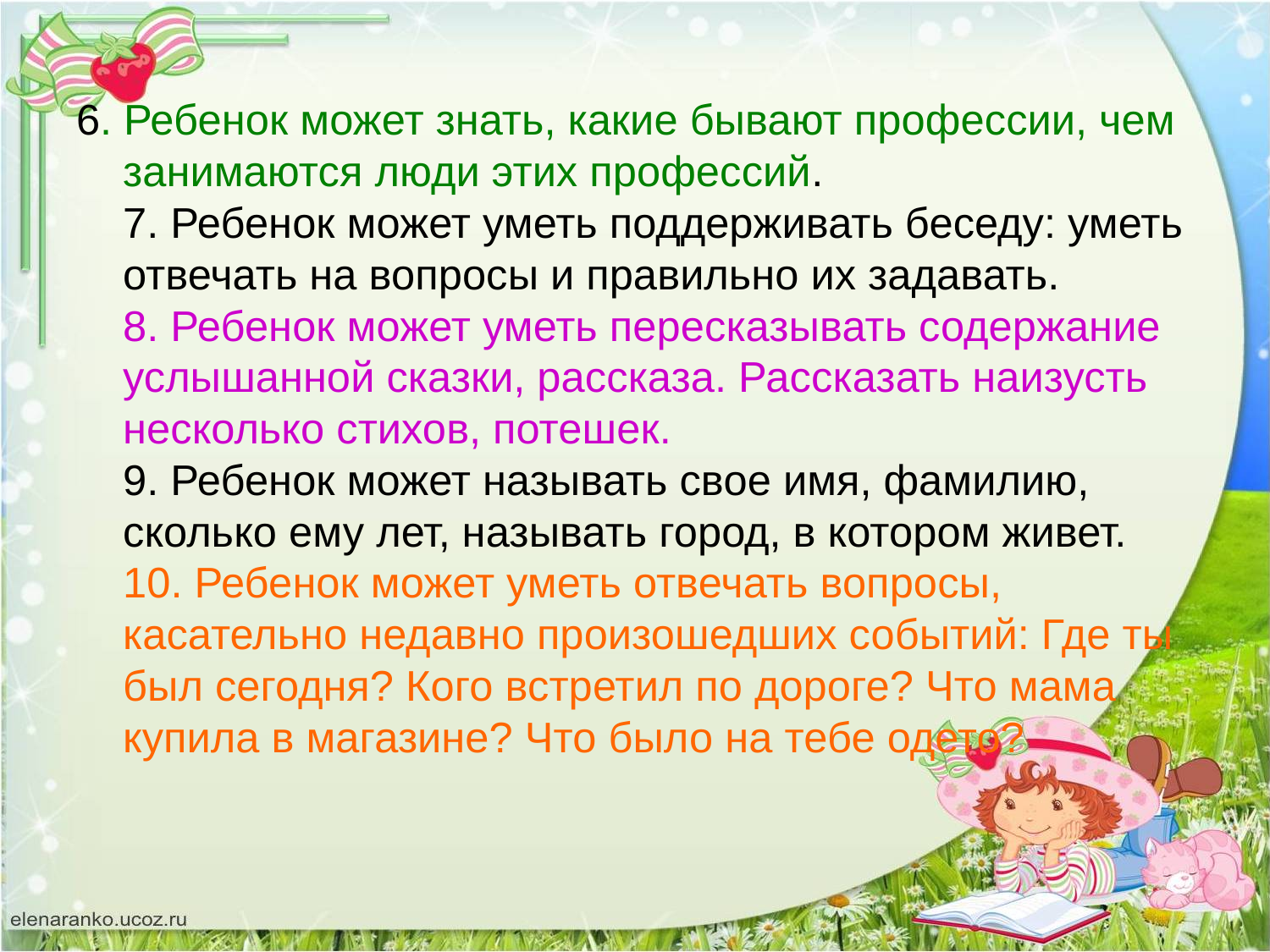

6. Ребенок может знать, какие бывают профессии, чем занимаются люди этих профессий.
7. Ребенок может уметь поддерживать беседу: уметь отвечать на вопросы и правильно их задавать.
8. Ребенок может уметь пересказывать содержание услышанной сказки, рассказа. Рассказать наизусть несколько стихов, потешек.
9. Ребенок может называть свое имя, фамилию, сколько ему лет, называть город, в котором живет.
10. Ребенок может уметь отвечать вопросы, касательно недавно произошедших событий: Где ты был сегодня? Кого встретил по дороге? Что мама купила в магазине? Что было на тебе одето?